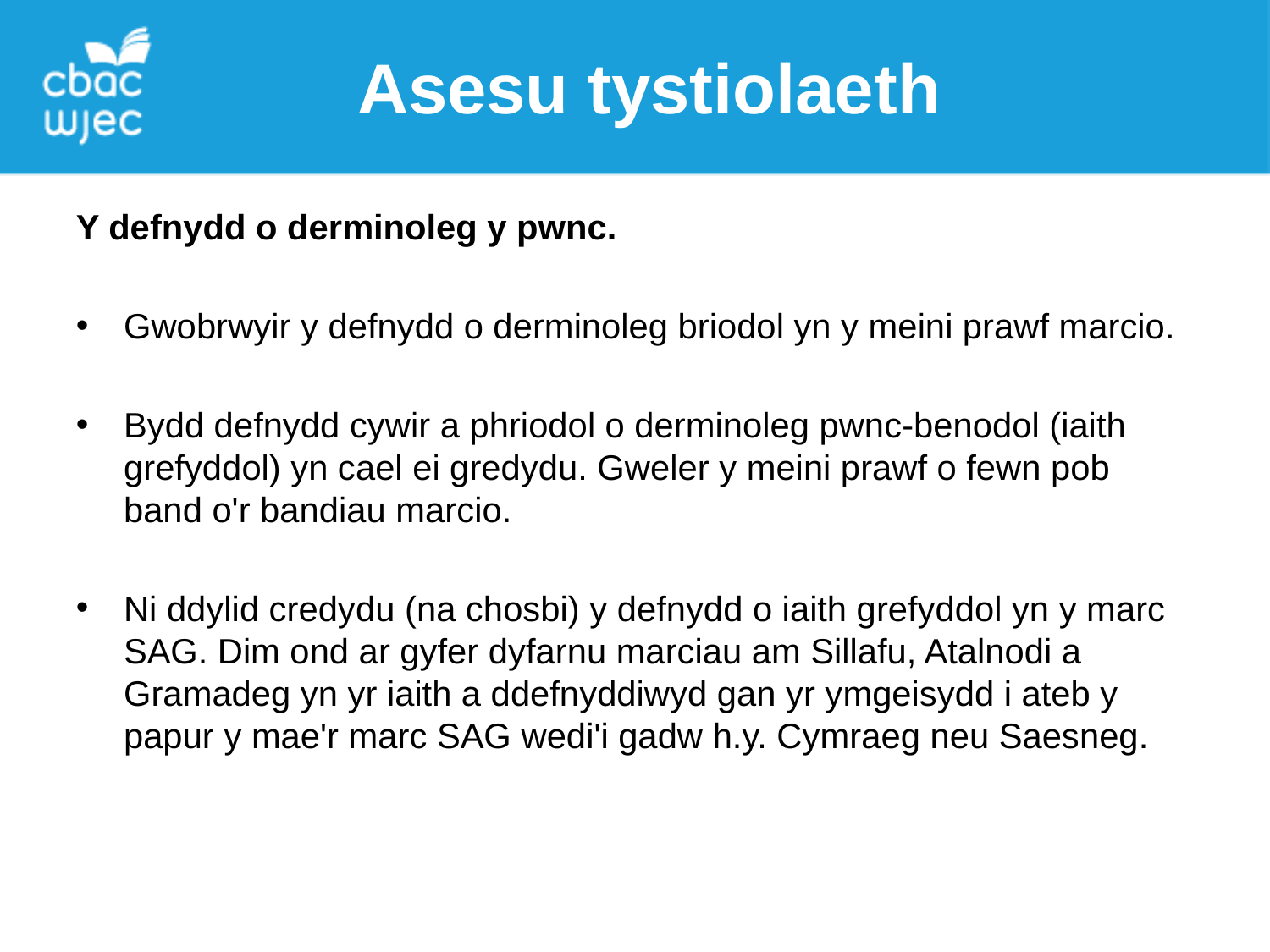

Asesu tystiolaeth
Y defnydd o derminoleg y pwnc.

Gwobrwyir y defnydd o derminoleg briodol yn y meini prawf marcio.

Bydd defnydd cywir a phriodol o derminoleg pwnc-benodol (iaith grefyddol) yn cael ei gredydu. Gweler y meini prawf o fewn pob band o'r bandiau marcio.

Ni ddylid credydu (na chosbi) y defnydd o iaith grefyddol yn y marc SAG. Dim ond ar gyfer dyfarnu marciau am Sillafu, Atalnodi a Gramadeg yn yr iaith a ddefnyddiwyd gan yr ymgeisydd i ateb y papur y mae'r marc SAG wedi'i gadw h.y. Cymraeg neu Saesneg.